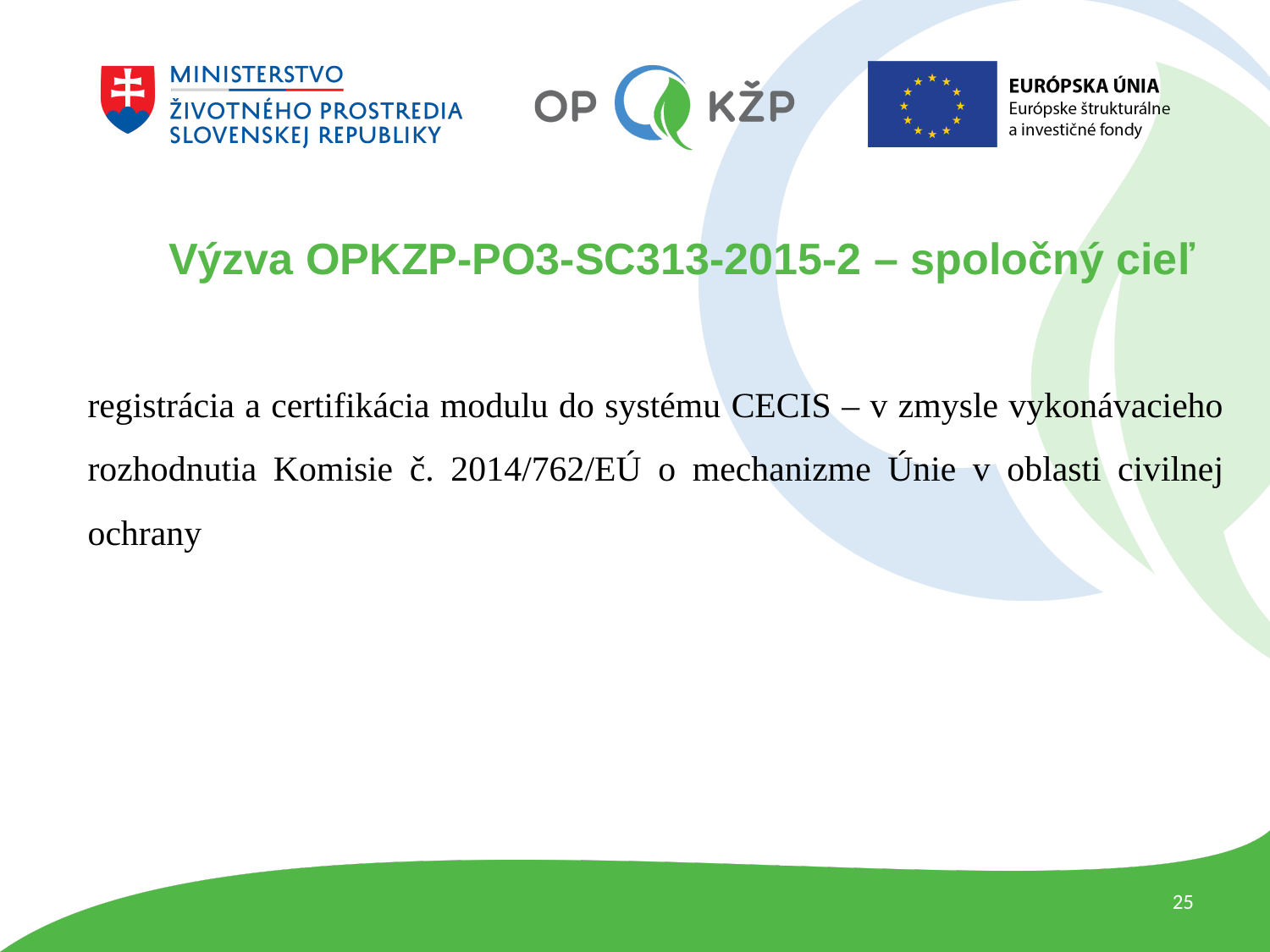

#
Výzva OPKZP-PO3-SC313-2015-2 – spoločný cieľ

registrácia a certifikácia modulu do systému CECIS – v zmysle vykonávacieho rozhodnutia Komisie č. 2014/762/EÚ o mechanizme Únie v oblasti civilnej ochrany
25